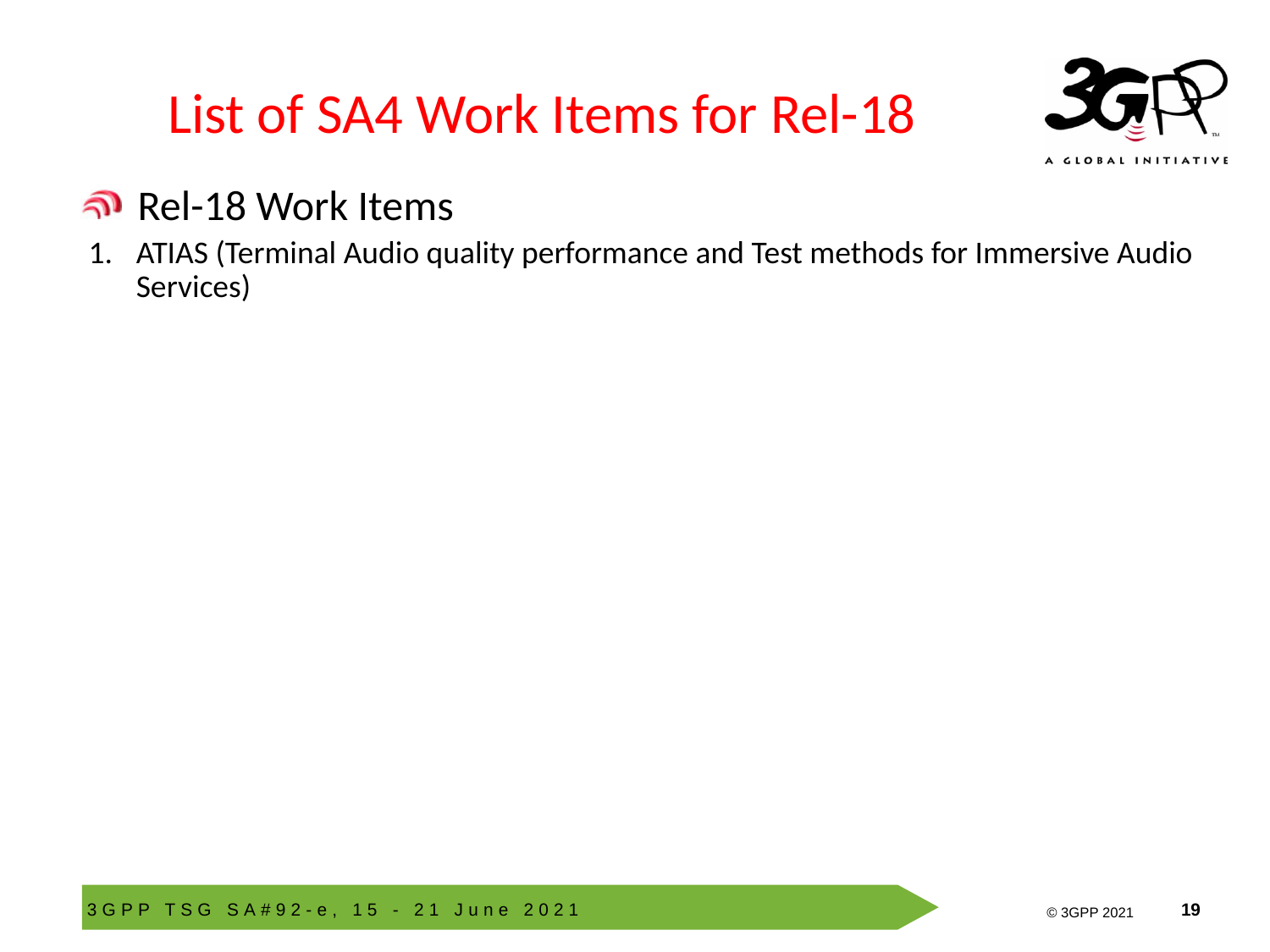

# List of SA4 Work Items for Rel-18
 Rel-18 Work Items
ATIAS (Terminal Audio quality performance and Test methods for Immersive Audio Services)